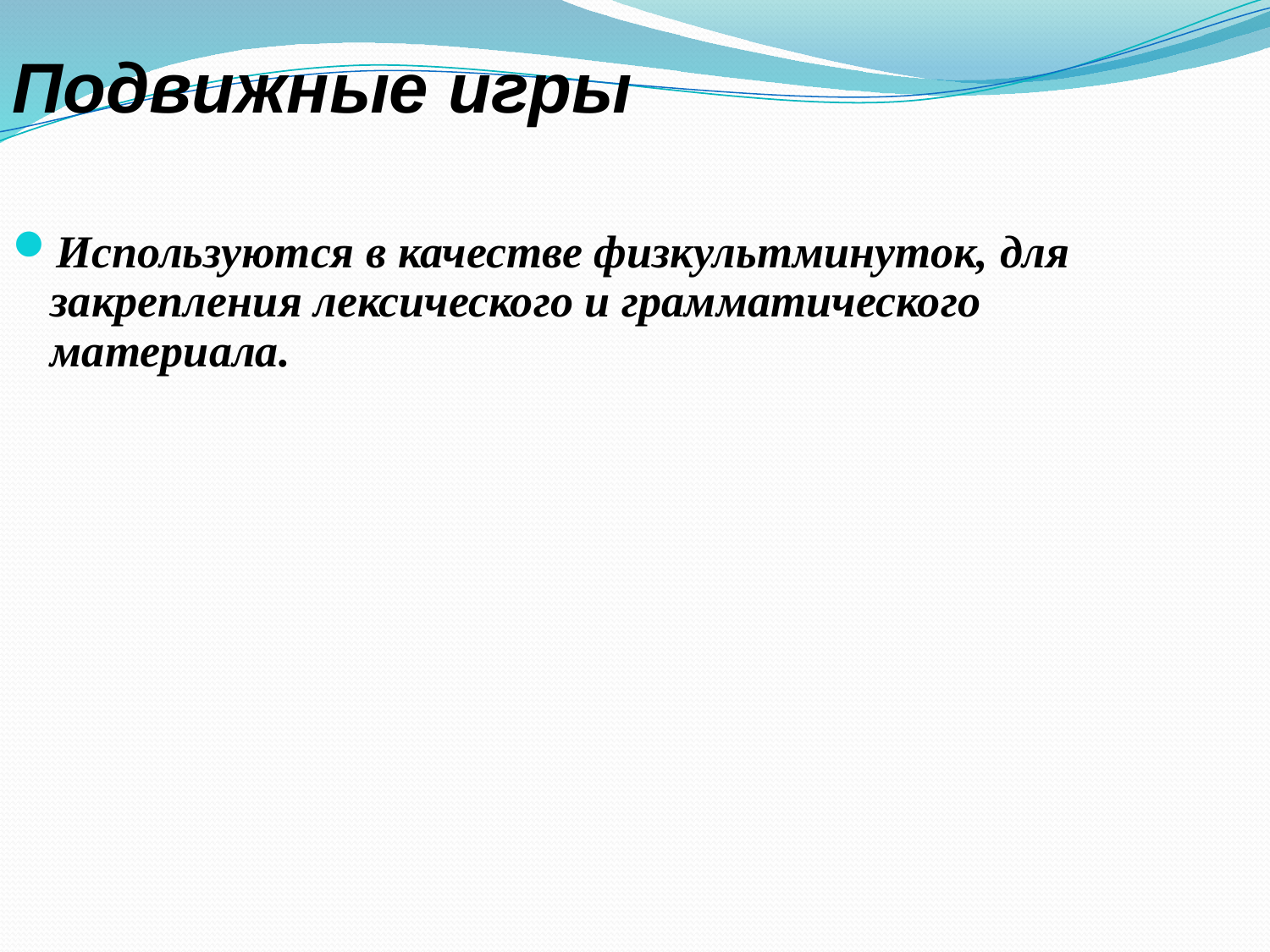

Подвижные игры

Используются в качестве физкультминуток, для закрепления лексического и грамматического материала.